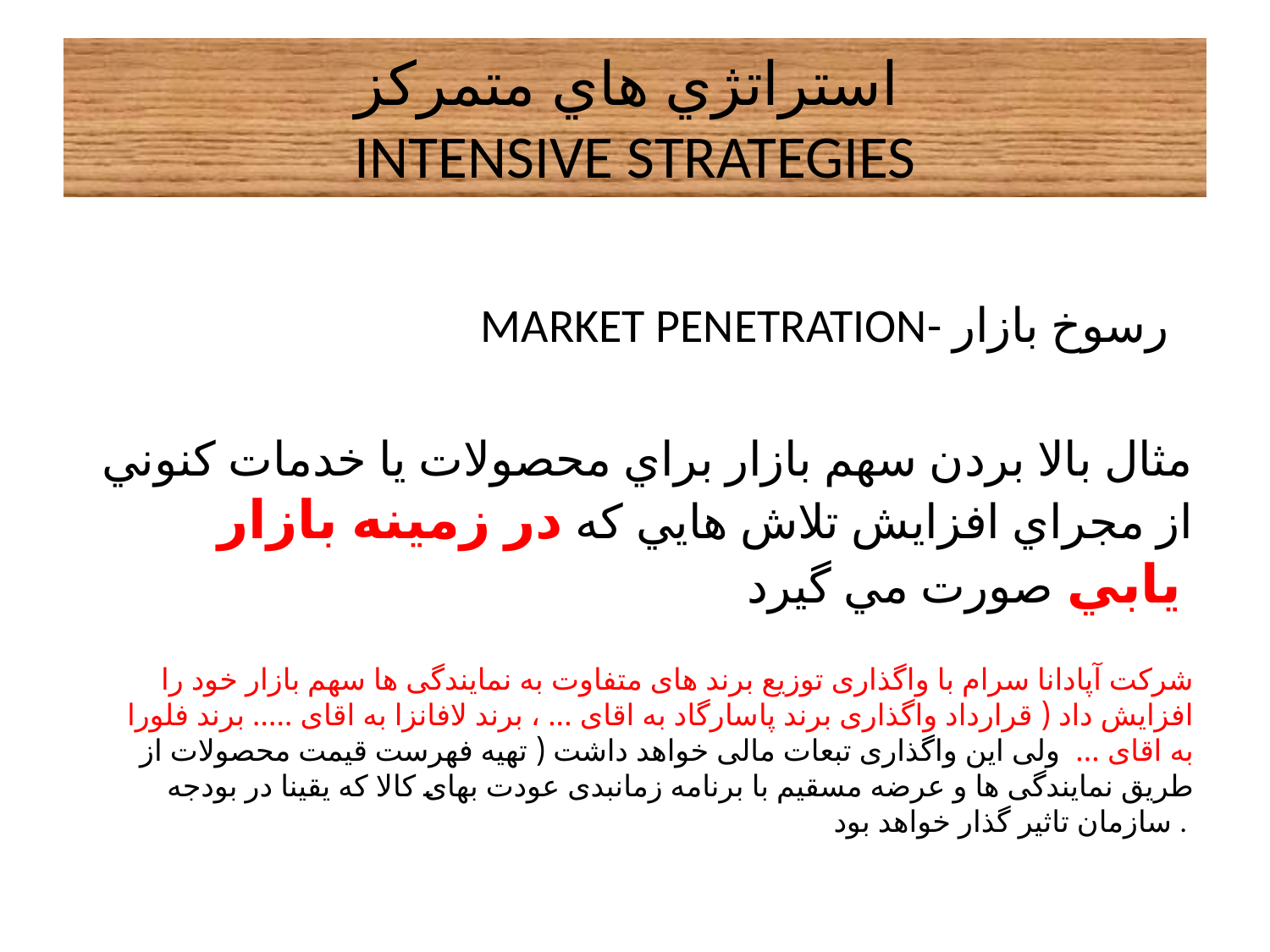

# استراتژي هاي متمركز INTENSIVE STRATEGIES

MARKET PENETRATION- رسوخ بازار

مثال بالا بردن سهم بازار براي محصولات يا خدمات كنوني از مجراي افزايش تلاش هايي كه در زمينه بازار يابي صورت مي گيرد

شركت آپادانا سرام با واگذاری توزیع برند های متفاوت به نمایندگی ها سهم بازار خود را افزایش داد ( قرارداد واگذاری برند پاسارگاد به اقای ... ، برند لافانزا به اقای ..... برند فلورا به اقای ...  ولی این واگذاری تبعات مالی خواهد داشت ( تهیه فهرست قیمت محصولات از طریق نمایندگی ها و عرضه مسقیم با برنامه زمانبدی عودت بهای کالا که یقینا در بودجه سازمان تاثیر گذار خواهد بود .